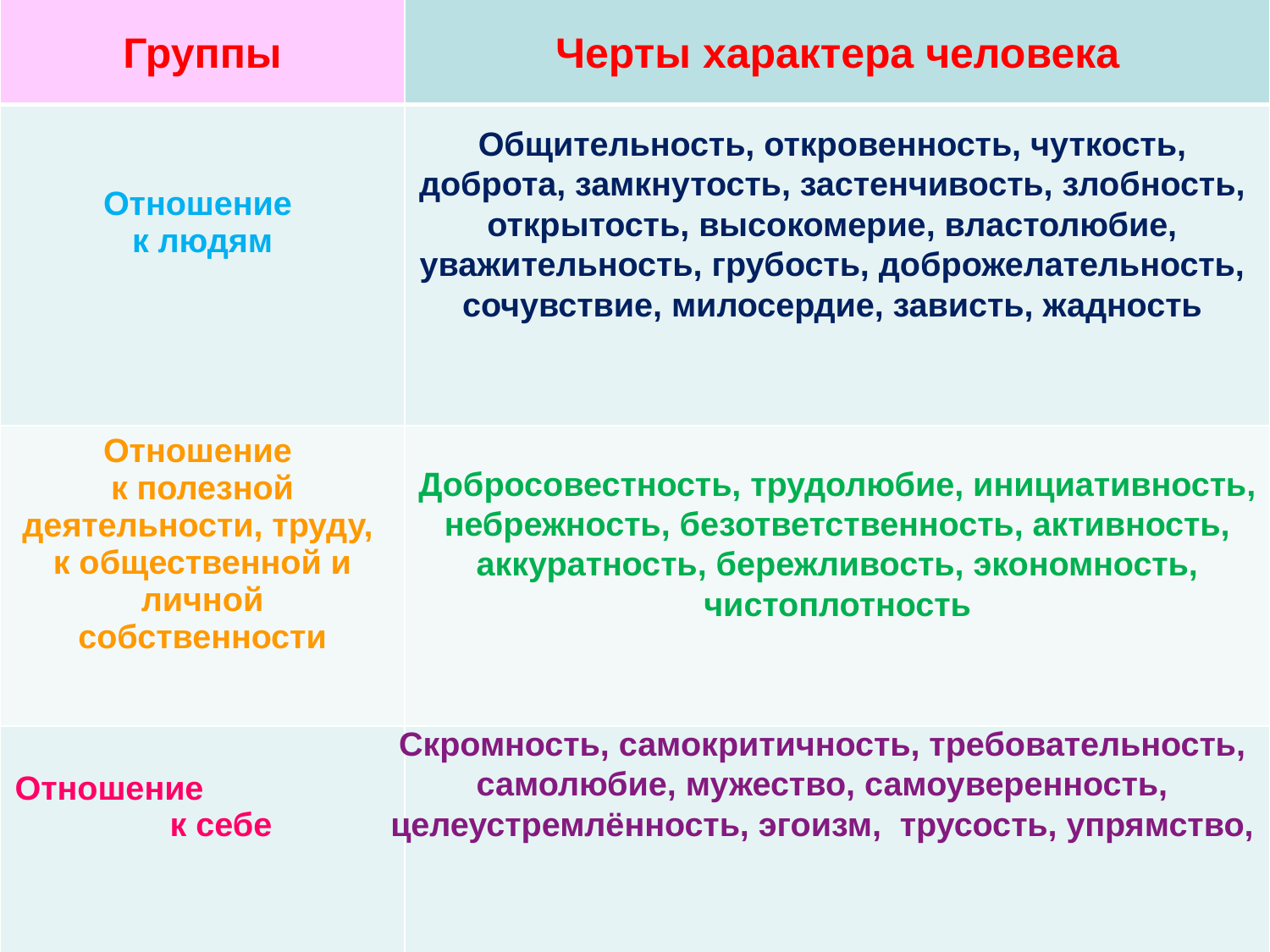

| Группы | Черты характера человека |
| --- | --- |
| Отношение к людям |  |
| Отношение к полезной деятельности, труду, к общественной и личной собственности |  |
| Отношение к себе |  |
|  |  |
Общительность, откровенность, чуткость, доброта, замкнутость, застенчивость, злобность, открытость, высокомерие, властолюбие, уважительность, грубость, доброжелательность, сочувствие, милосердие, зависть, жадность

Добросовестность, трудолюбие, инициативность, небрежность, безответственность, активность, аккуратность, бережливость, экономность, чистоплотность

Скромность, самокритичность, требовательность, самолюбие, мужество, самоуверенность, целеустремлённость, эгоизм,  трусость, упрямство,